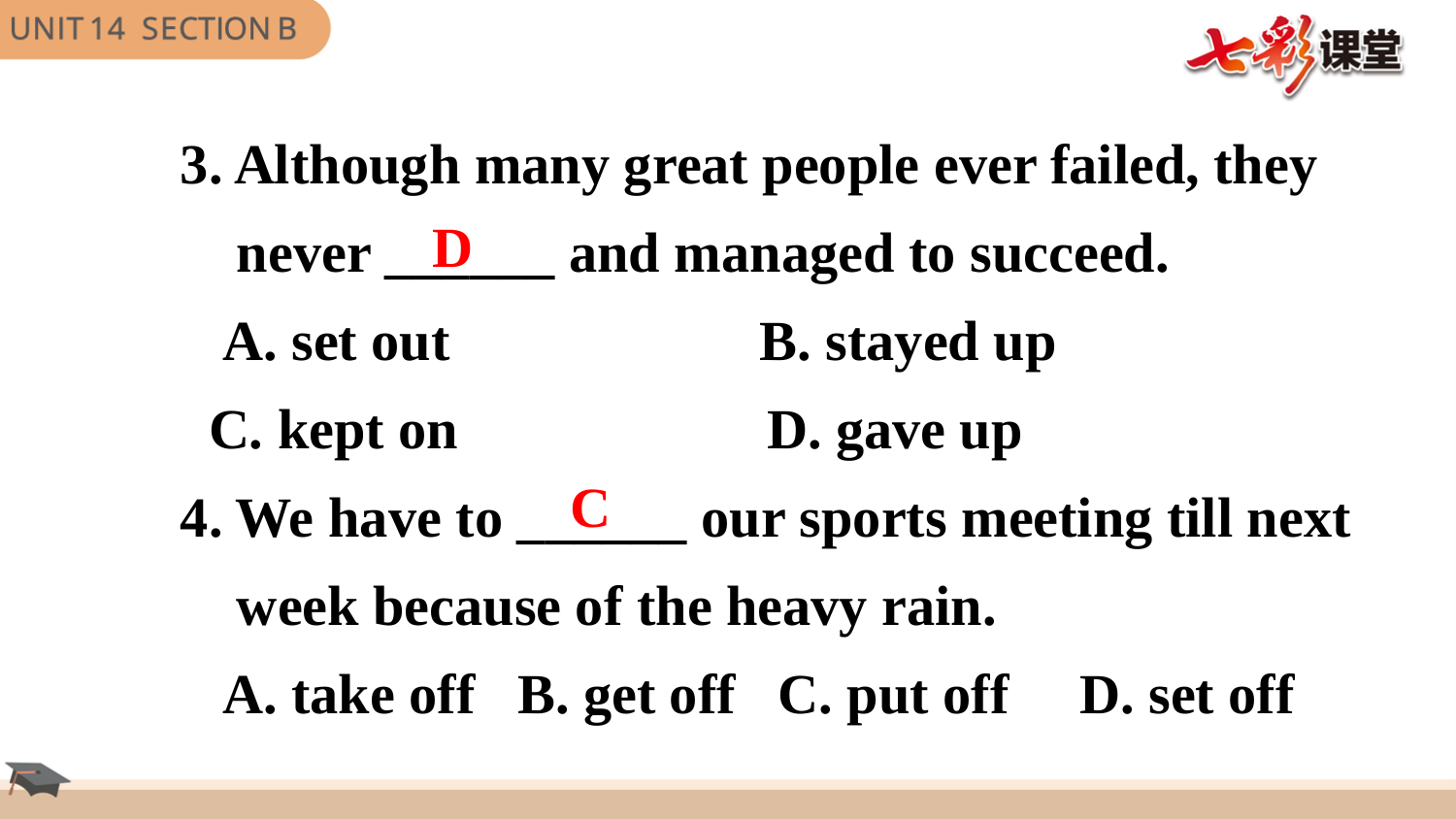

3. Although many great people ever failed, they
    never ______ and managed to succeed.
   A. set out                      B. stayed up
  C. kept on	                     D. gave up
4. We have to ______ our sports meeting till next
    week because of the heavy rain.
   A. take off   B. get off   C. put off     D. set off
D
C